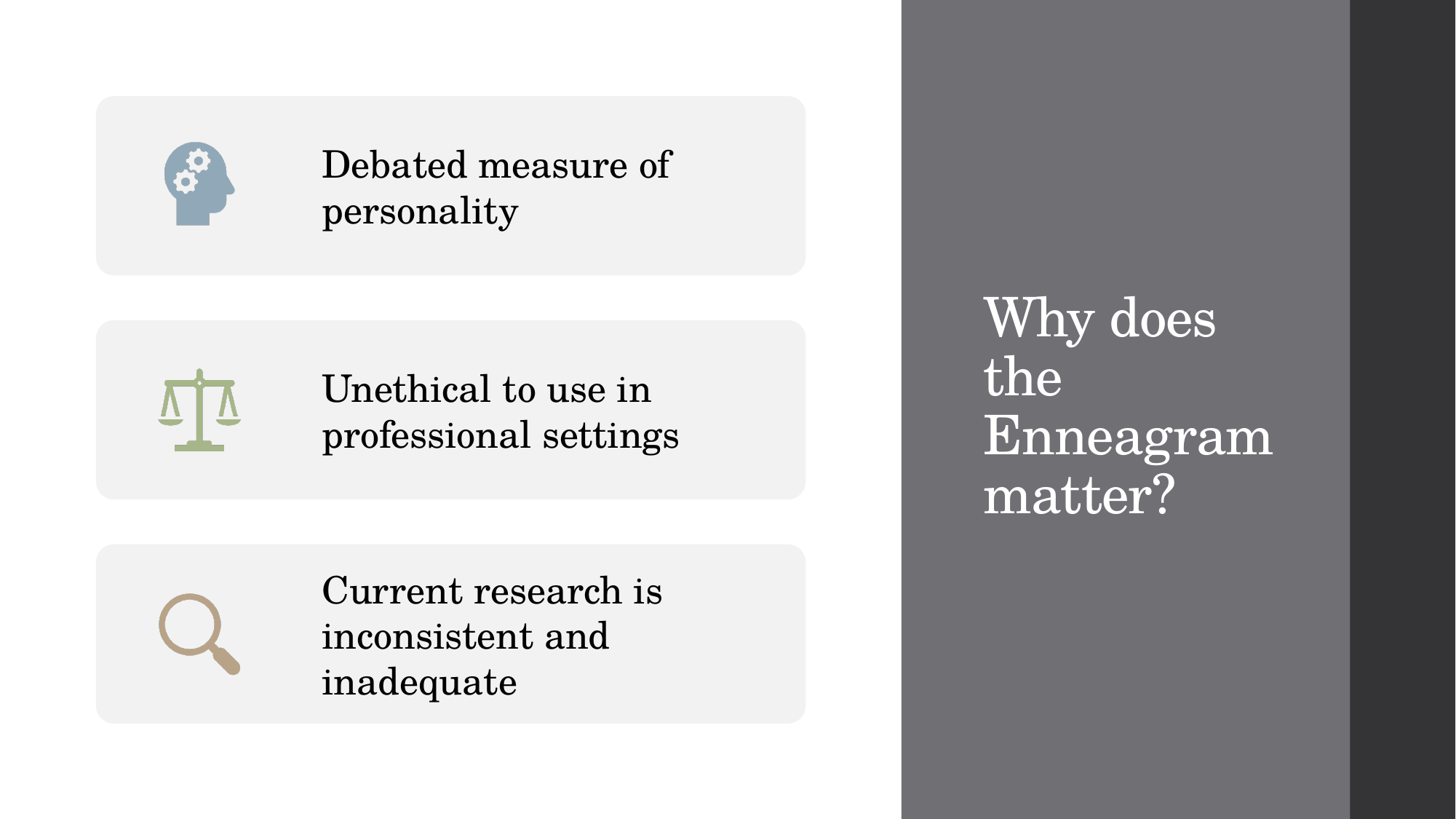

Debated measure of personality
Unethical to use in professional settings
Current research is inconsistent and inadequate
# Why does the Enneagram matter?